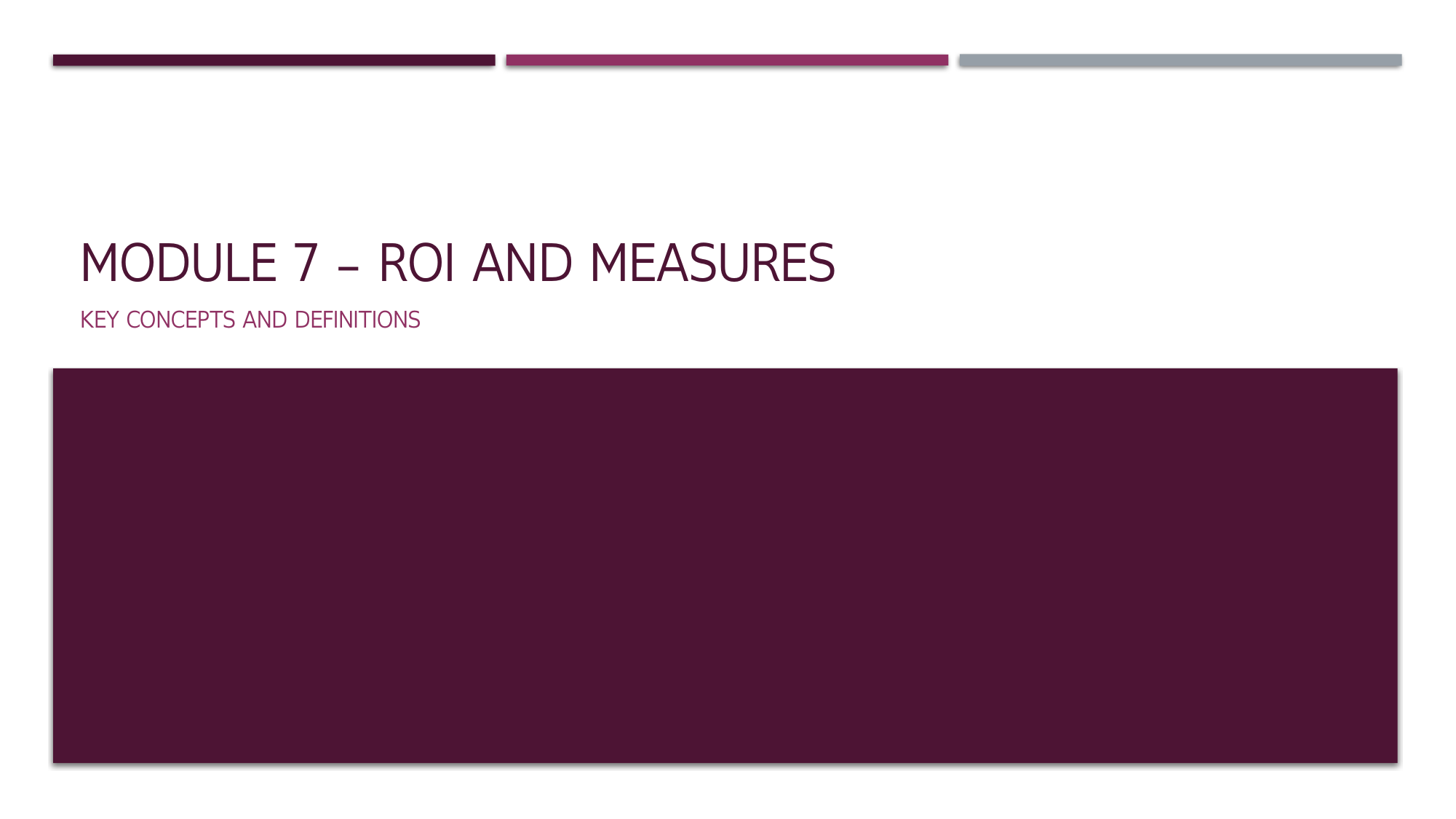

# Module 7 – ROI and measures
Key concepts and Definitions